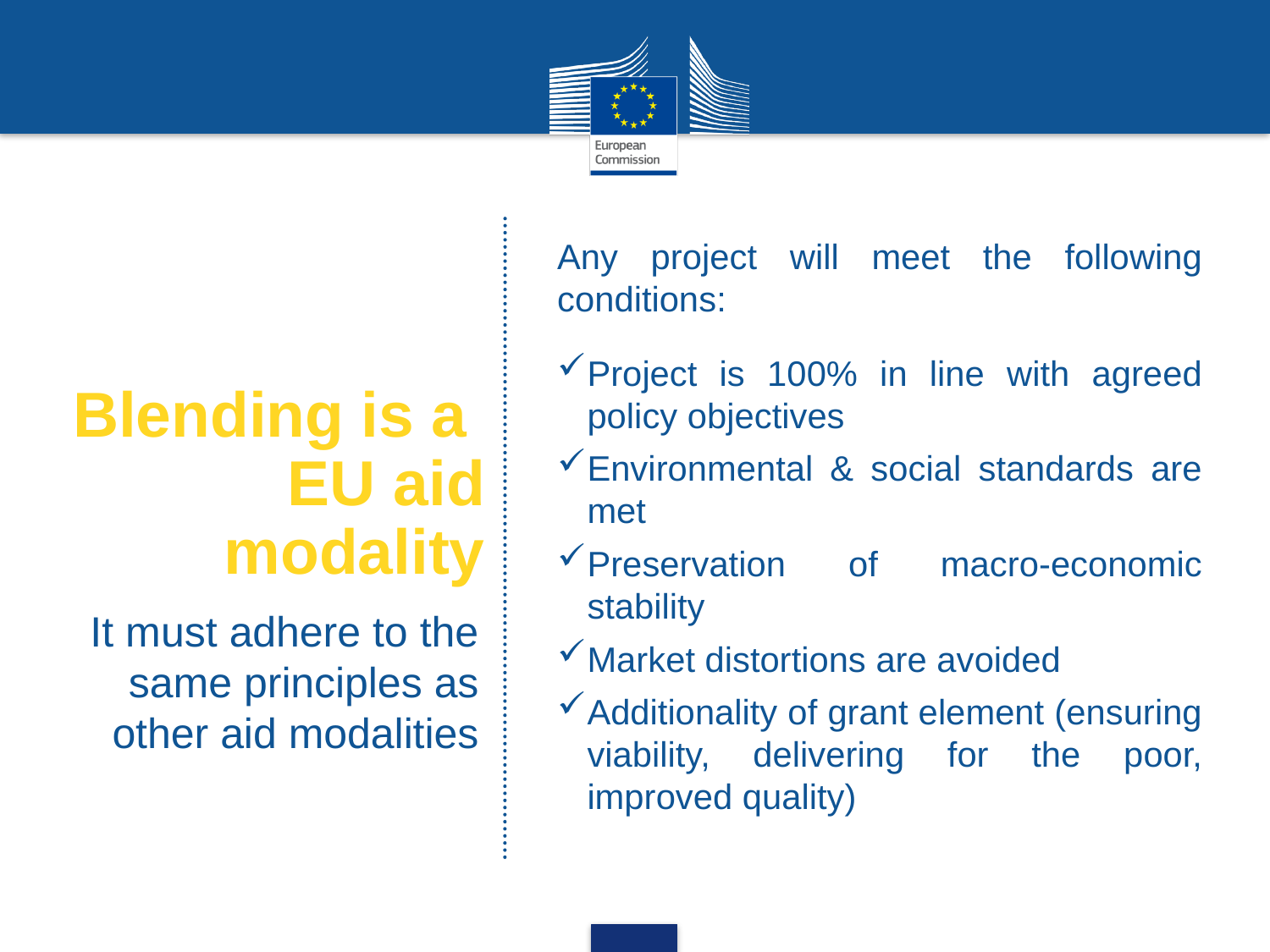

Any project will meet the following conditions:
Project is 100% in line with agreed policy objectives
Environmental & social standards are met
Preservation of macro-economic stability
Market distortions are avoided
Additionality of grant element (ensuring viability, delivering for the poor, improved quality)

Blending is a
EU aid modality
It must adhere to the same principles as other aid modalities